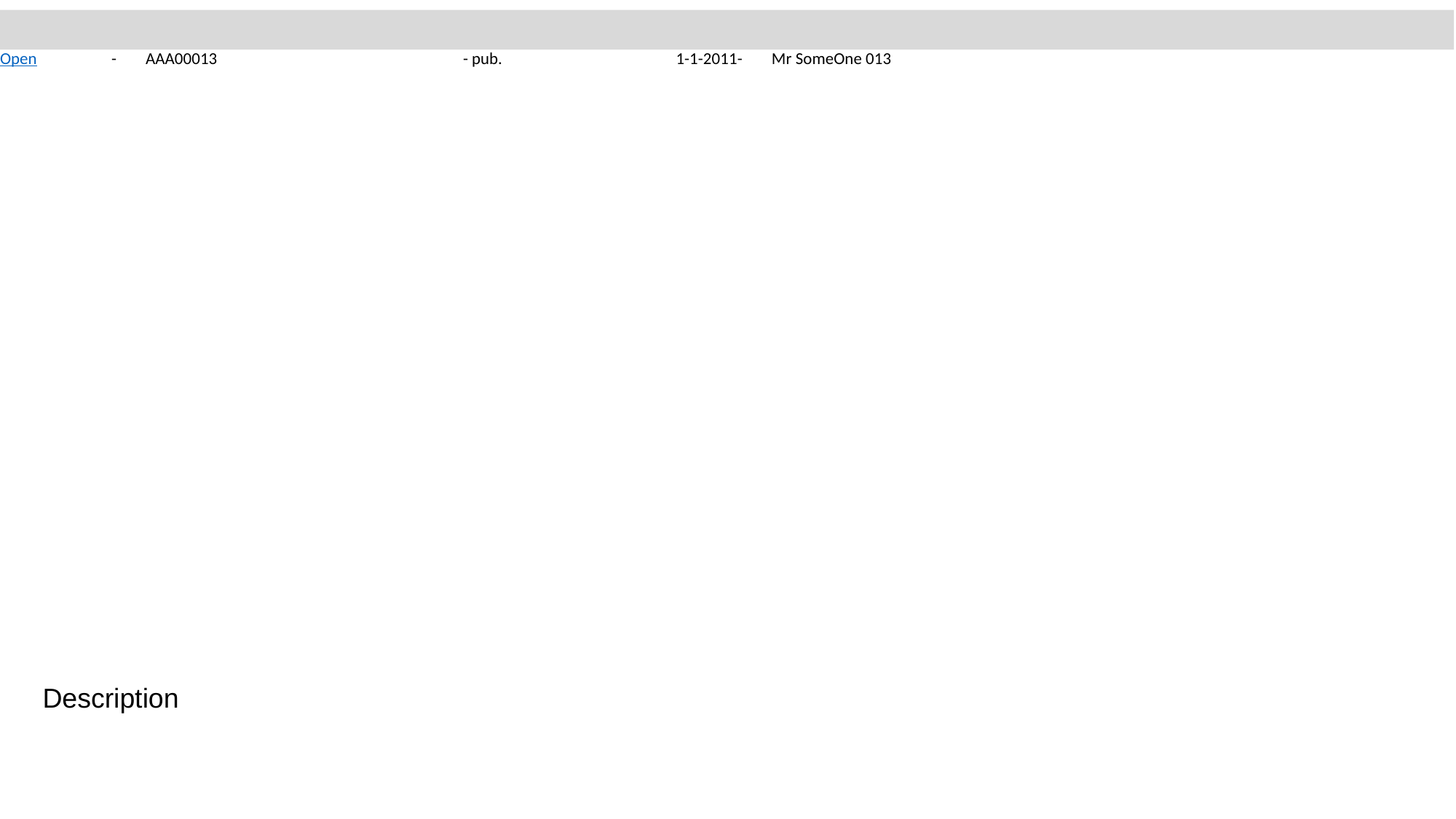

| Open | - | AAA00013 | - pub. | 1-1-2011 | - | Mr SomeOne 013 |
| --- | --- | --- | --- | --- | --- | --- |
Description